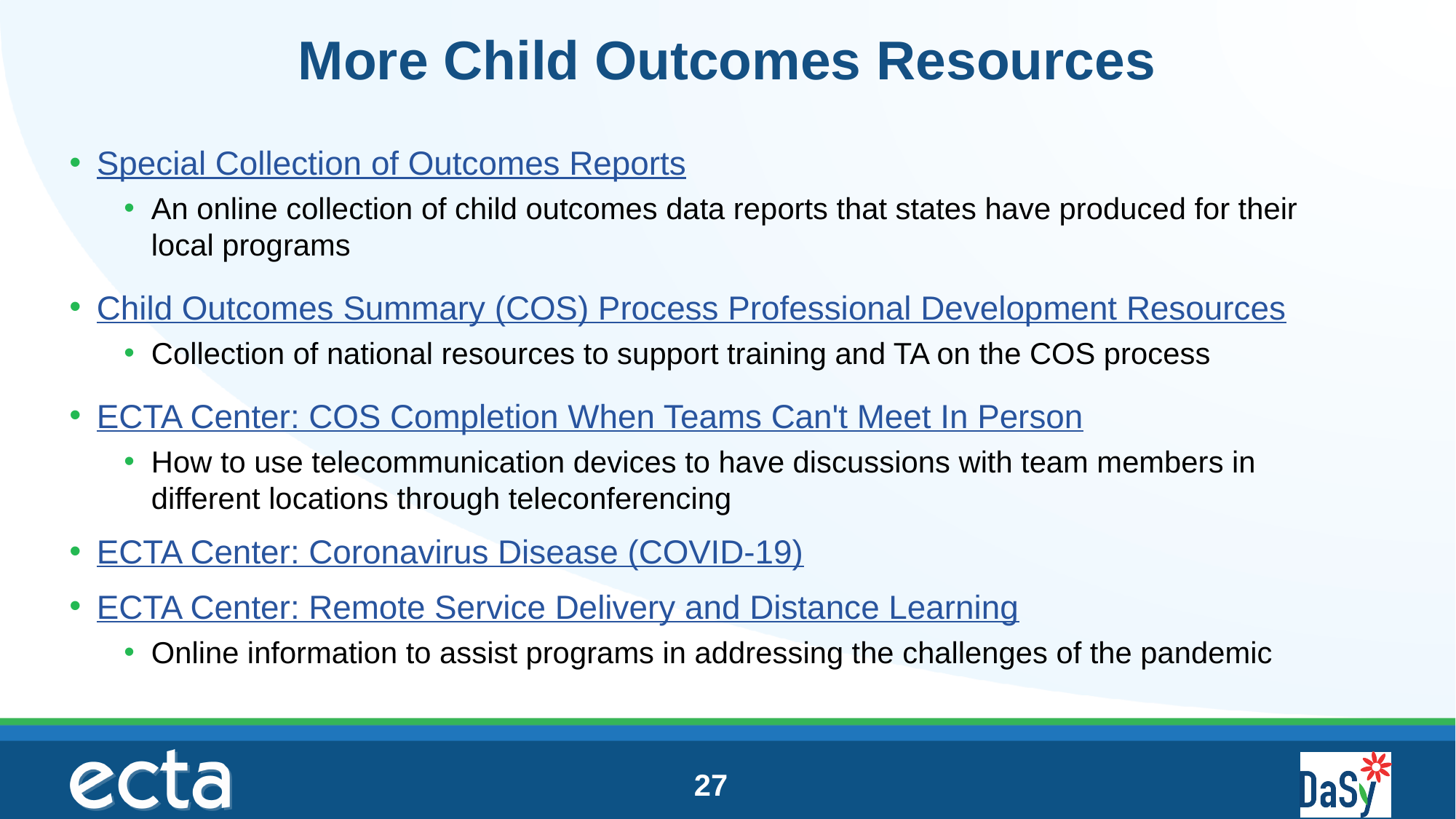

# More Child Outcomes Resources
Special Collection of Outcomes Reports
An online collection of child outcomes data reports that states have produced for their local programs
Child Outcomes Summary (COS) Process Professional Development Resources
Collection of national resources to support training and TA on the COS process
ECTA Center: COS Completion When Teams Can't Meet In Person
How to use telecommunication devices to have discussions with team members in different locations through teleconferencing
ECTA Center: Coronavirus Disease (COVID-19)
ECTA Center: Remote Service Delivery and Distance Learning
Online information to assist programs in addressing the challenges of the pandemic

27